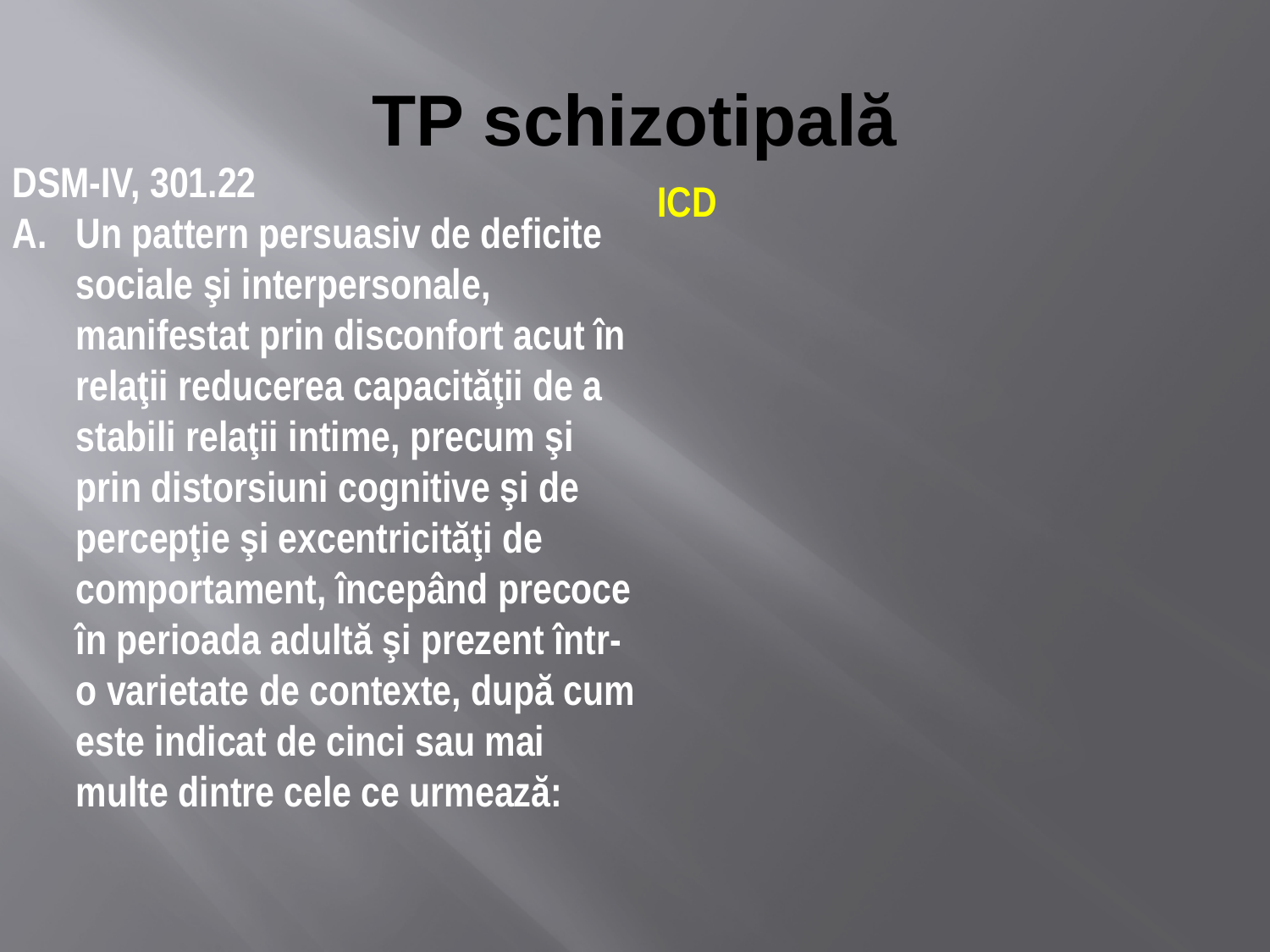

# TP schizotipală
DSM-IV, 301.22
Un pattern persuasiv de deficite sociale şi interpersonale, manifestat prin disconfort acut în relaţii reducerea capacităţii de a stabili relaţii intime, precum şi prin distorsiuni cognitive şi de percepţie şi excentricităţi de comportament, începând precoce în perioada adultă şi prezent într-o varietate de contexte, după cum este indicat de cinci sau mai multe dintre cele ce urmează:

ICD